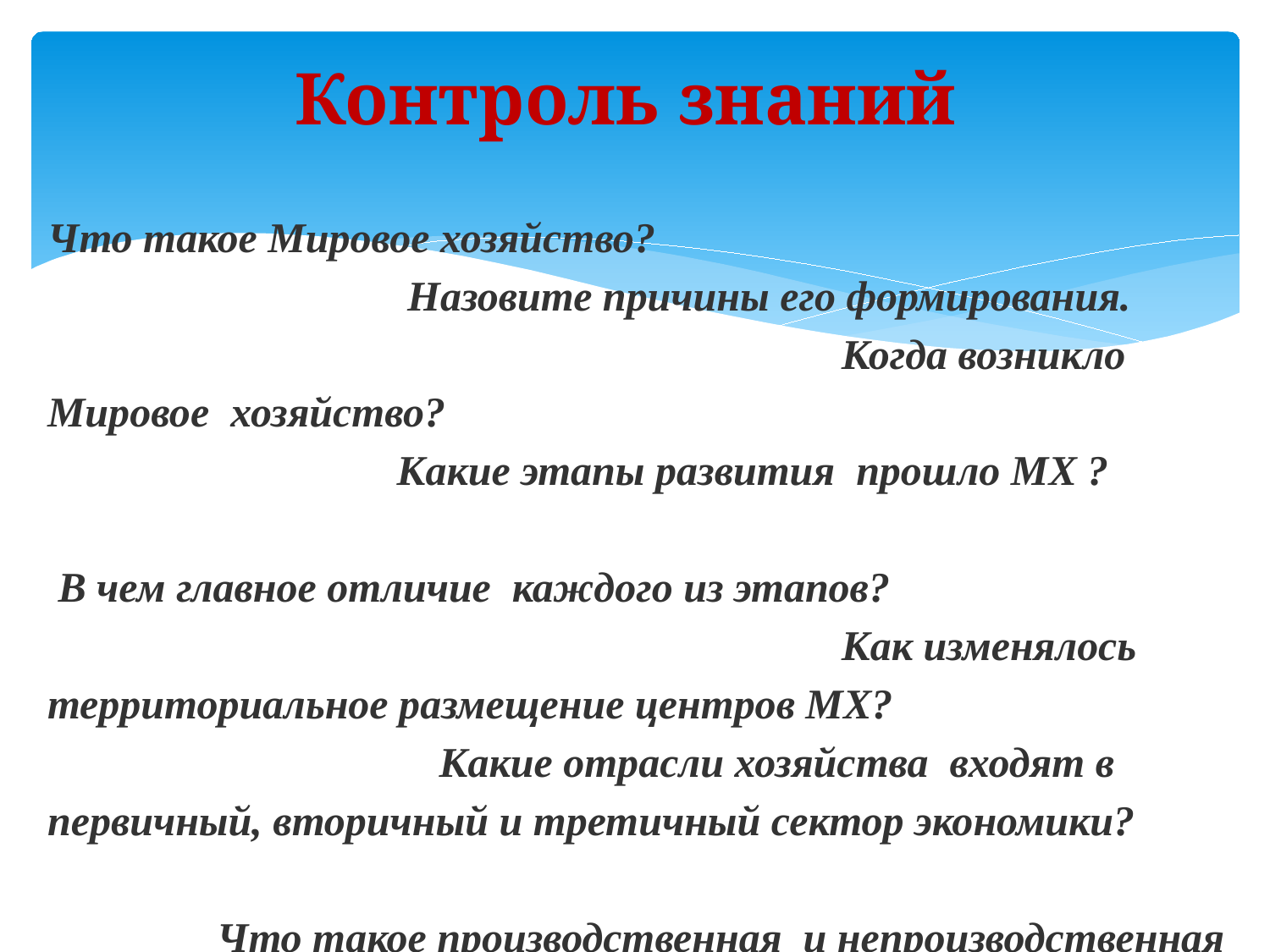

# Контроль знаний
Что такое Мировое хозяйство?                                                                                         Назовите причины его формирования.                                                                                     Когда возникло Мировое  хозяйство?                                                                                                            Какие этапы развития  прошло МХ ?                                                                                                                             В чем главное отличие  каждого из этапов?                                                                                                            Как изменялось территориальное размещение центров МХ?                                                                      Какие отрасли хозяйства  входят в первичный, вторичный и третичный сектор экономики?                                                                                                                                          Что такое производственная  и непроизводственная сфера хозяйства? Приведите примеры.                                                                                                                                                    Что такое межотраслевой комплекс?